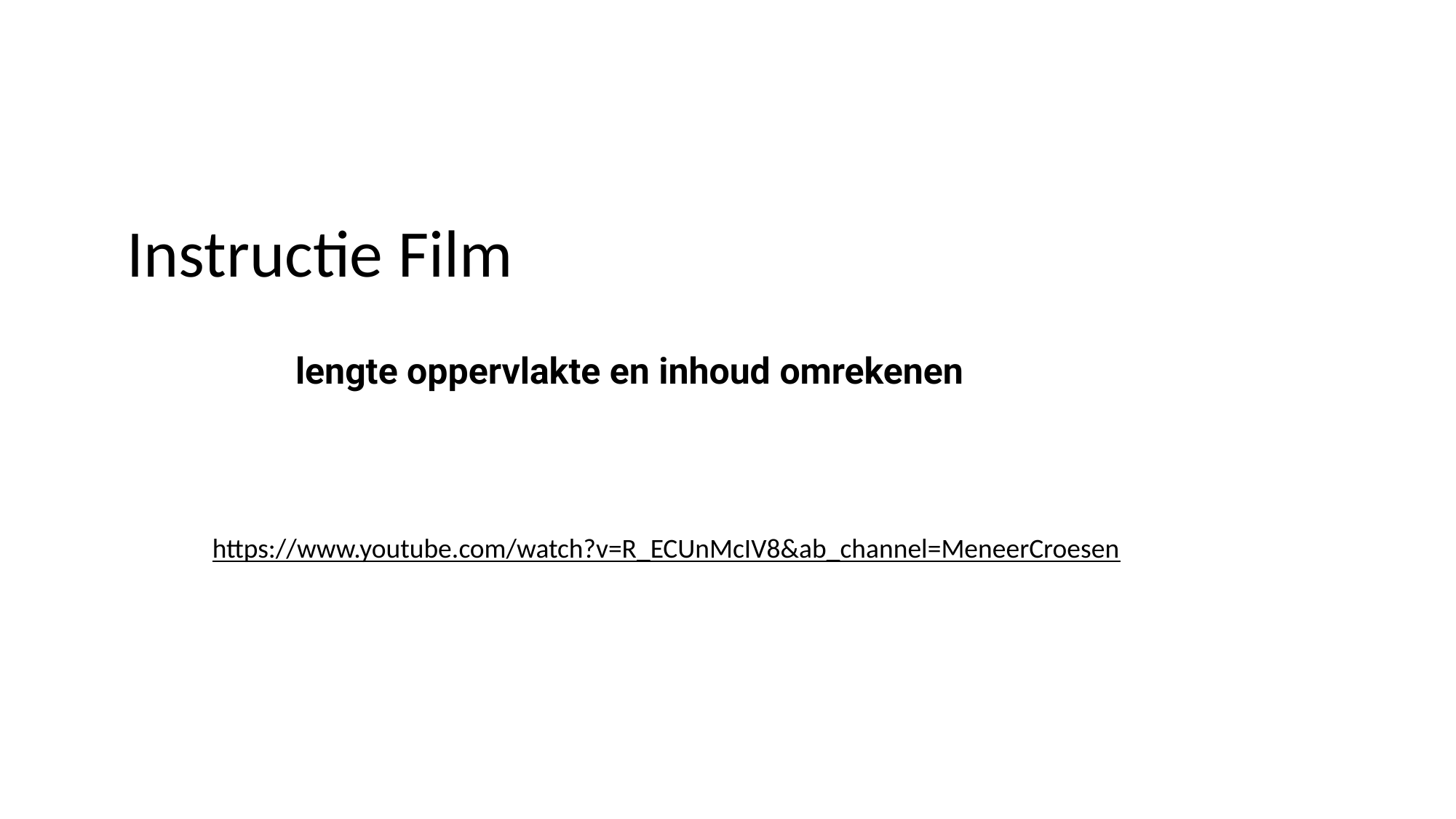

Instructie Film
lengte oppervlakte en inhoud omrekenen
https://www.youtube.com/watch?v=R_ECUnMcIV8&ab_channel=MeneerCroesen